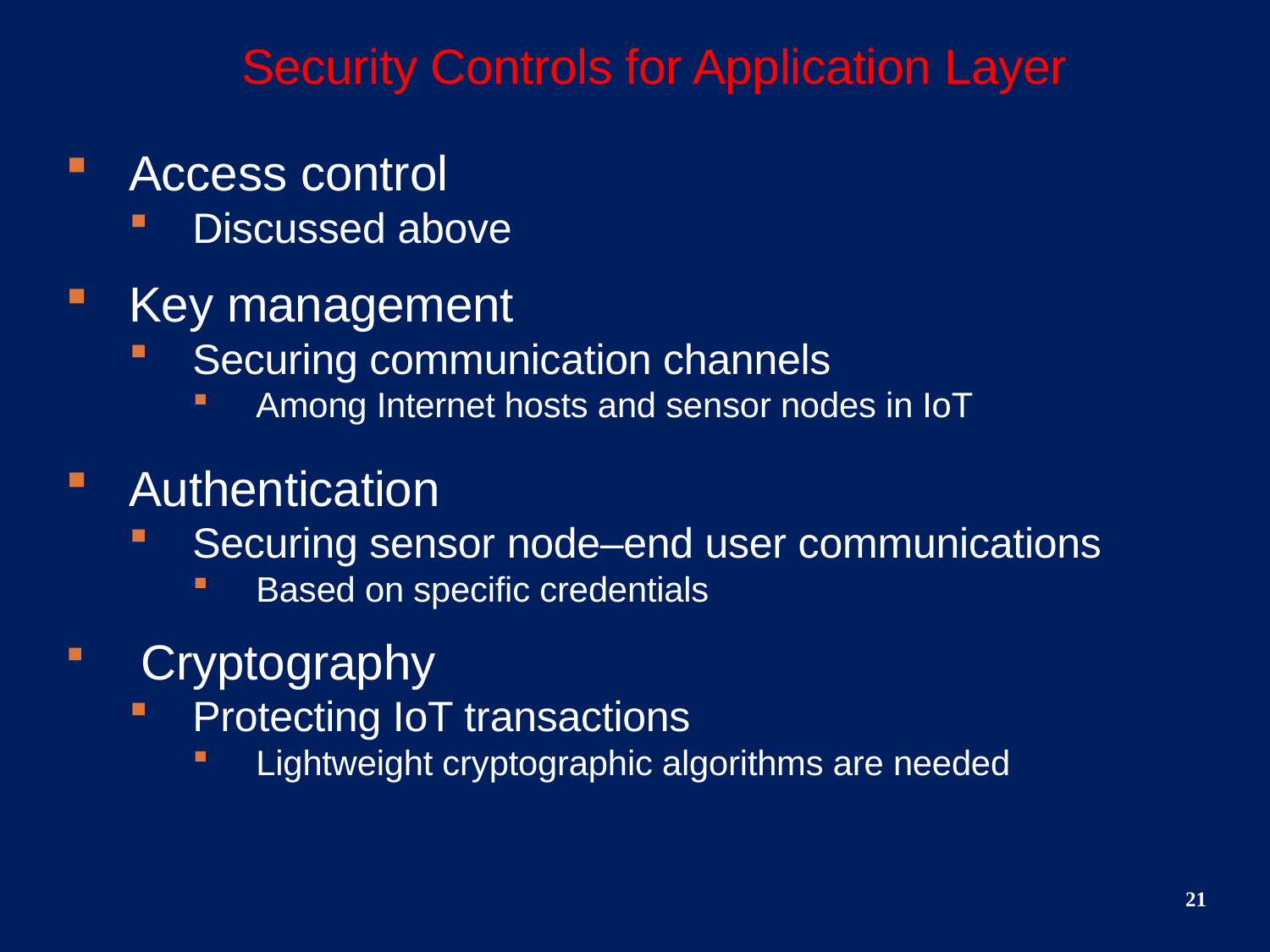

# Security Controls for Application Layer
Access control
Discussed above
Key management
Securing communication channels
Among Internet hosts and sensor nodes in IoT
Authentication
Securing sensor node–end user communications
Based on specific credentials
 Cryptography
Protecting IoT transactions
Lightweight cryptographic algorithms are needed
21